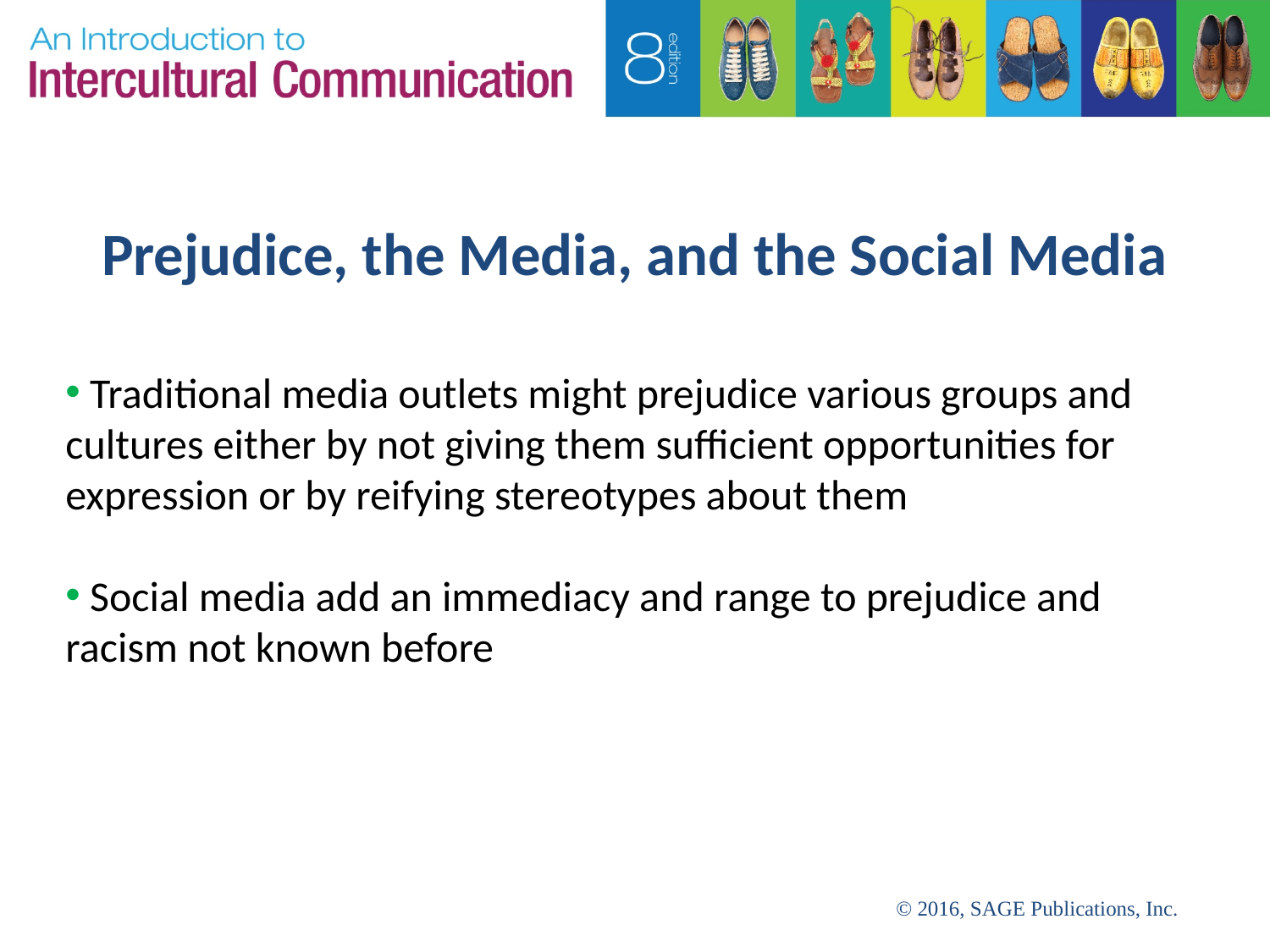

# Prejudice, the Media, and the Social Media
 Traditional media outlets might prejudice various groups and cultures either by not giving them sufficient opportunities for expression or by reifying stereotypes about them

 Social media add an immediacy and range to prejudice and racism not known before
© 2016, SAGE Publications, Inc.